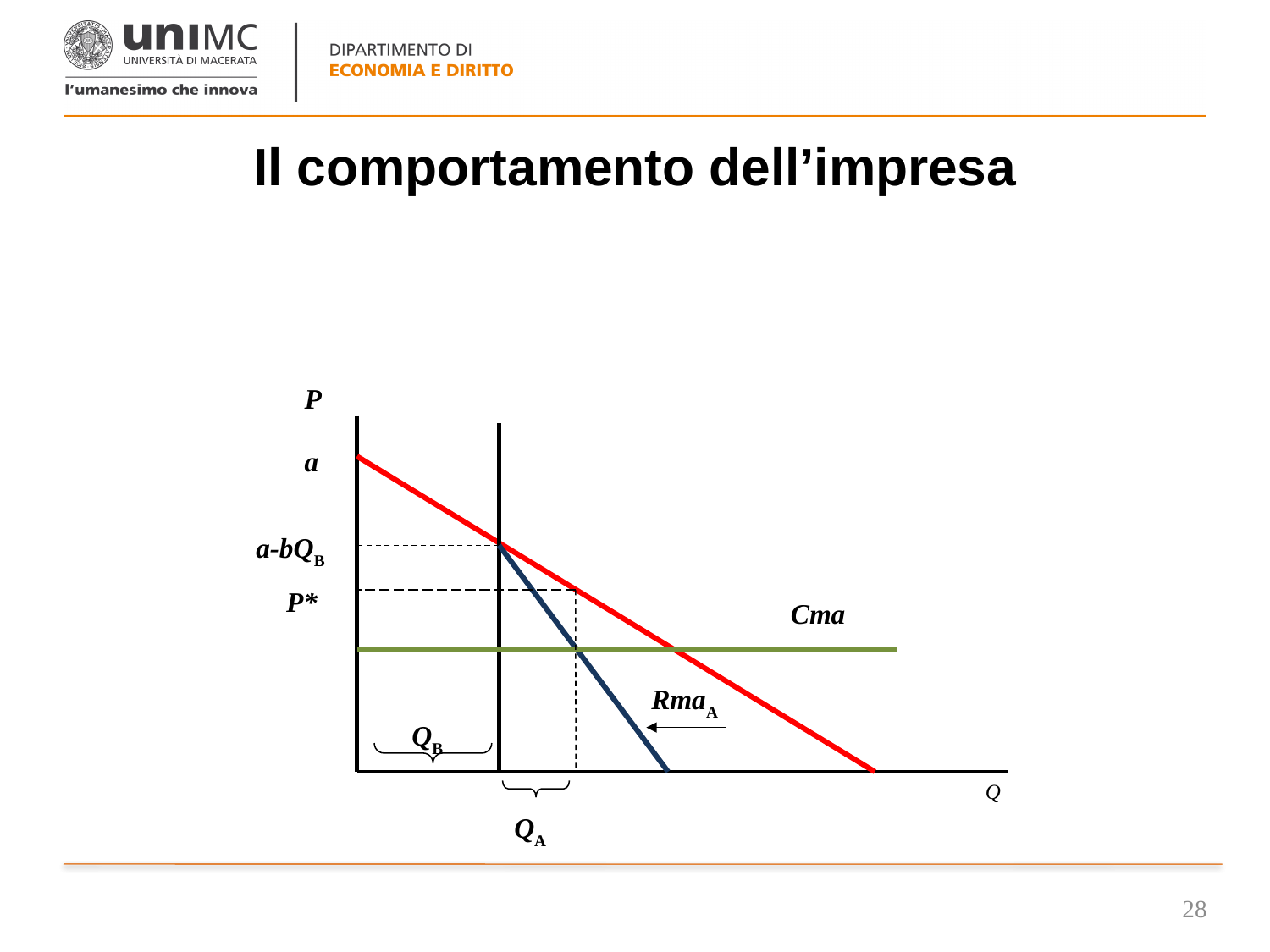

# Il comportamento dell’impresa

P
a
a-bQB
P*
Cma
RmaA

QB

Q
QA
28